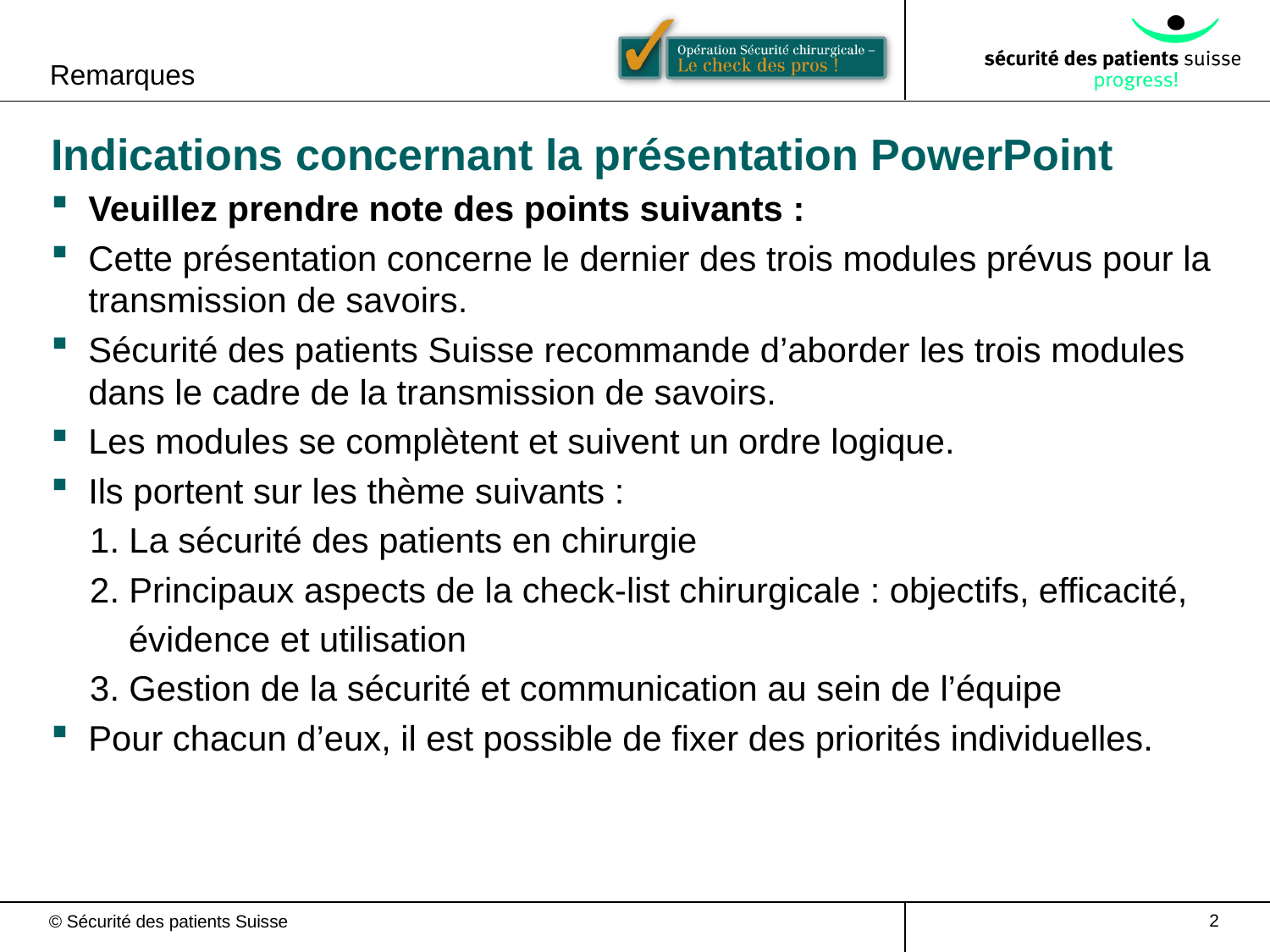

Remarques
Indications concernant la présentation PowerPoint
Veuillez prendre note des points suivants :
Cette présentation concerne le dernier des trois modules prévus pour la transmission de savoirs.
Sécurité des patients Suisse recommande d’aborder les trois modules dans le cadre de la transmission de savoirs.
Les modules se complètent et suivent un ordre logique.
Ils portent sur les thème suivants :
    1. La sécurité des patients en chirurgie
    2. Principaux aspects de la check-list chirurgicale : objectifs, efficacité,
        évidence et utilisation
    3. Gestion de la sécurité et communication au sein de l’équipe
Pour chacun d’eux, il est possible de fixer des priorités individuelles.

2
© Sécurité des patients Suisse